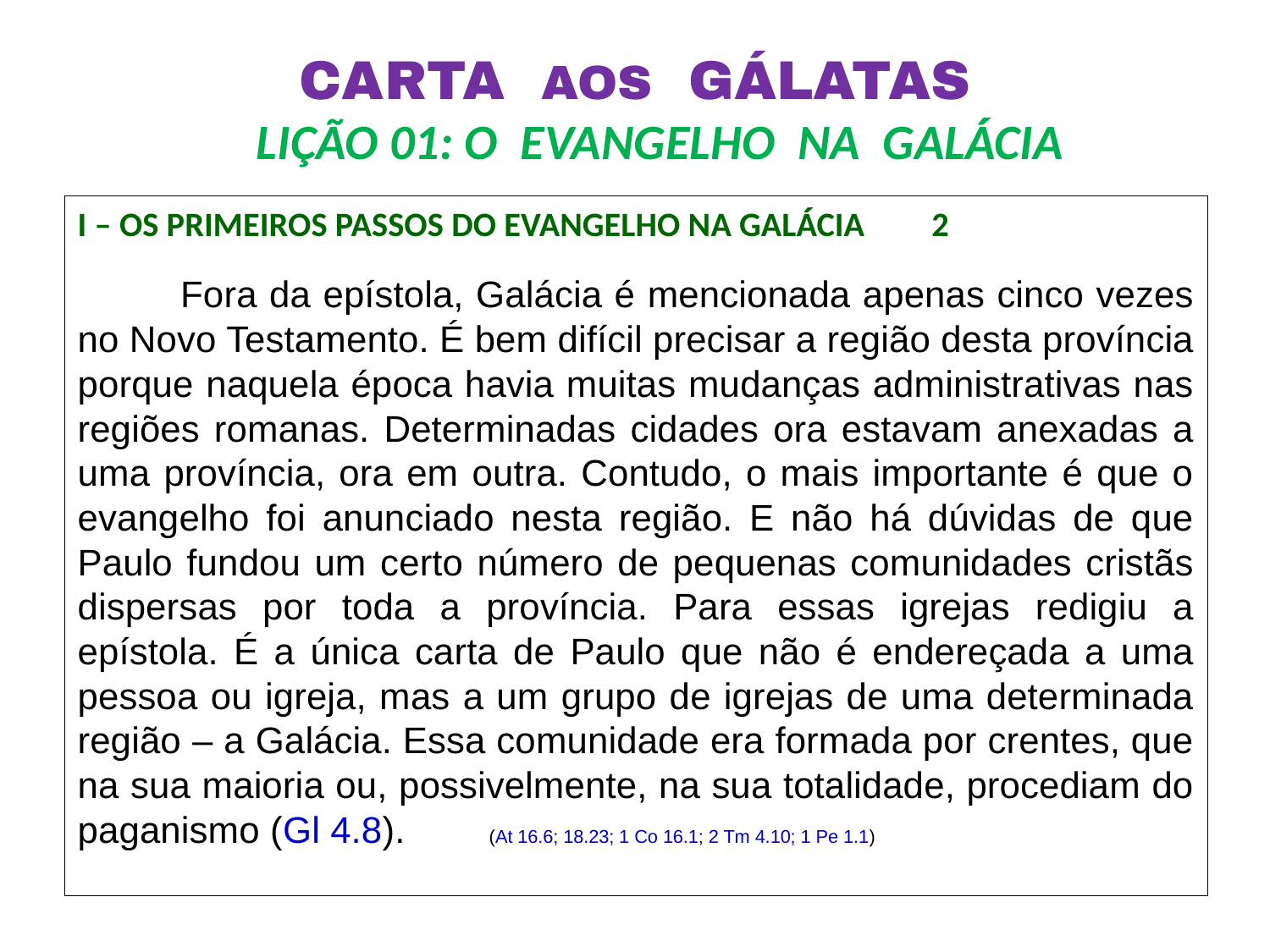

# CARTA  AOS  GÁLATAS LIÇÃO 01: O  EVANGELHO  NA  GALÁCIA
I – OS PRIMEIROS PASSOS DO EVANGELHO NA GALÁCIA	    2

	Fora da epístola, Galácia é mencionada apenas cinco vezes no Novo Testamento. É bem difícil precisar a região desta província porque naquela época havia muitas mudanças administrativas nas regiões romanas. Determinadas cidades ora estavam anexadas a uma província, ora em outra. Contudo, o mais importante é que o evangelho foi anunciado nesta região. E não há dúvidas de que Paulo fundou um certo número de pequenas comunidades cristãs dispersas por toda a província. Para essas igrejas redigiu a epístola. É a única carta de Paulo que não é endereçada a uma pessoa ou igreja, mas a um grupo de igrejas de uma determinada região – a Galácia. Essa comunidade era formada por crentes, que na sua maioria ou, possivelmente, na sua totalidade, procediam do paganismo (Gl 4.8).	(At 16.6; 18.23; 1 Co 16.1; 2 Tm 4.10; 1 Pe 1.1)